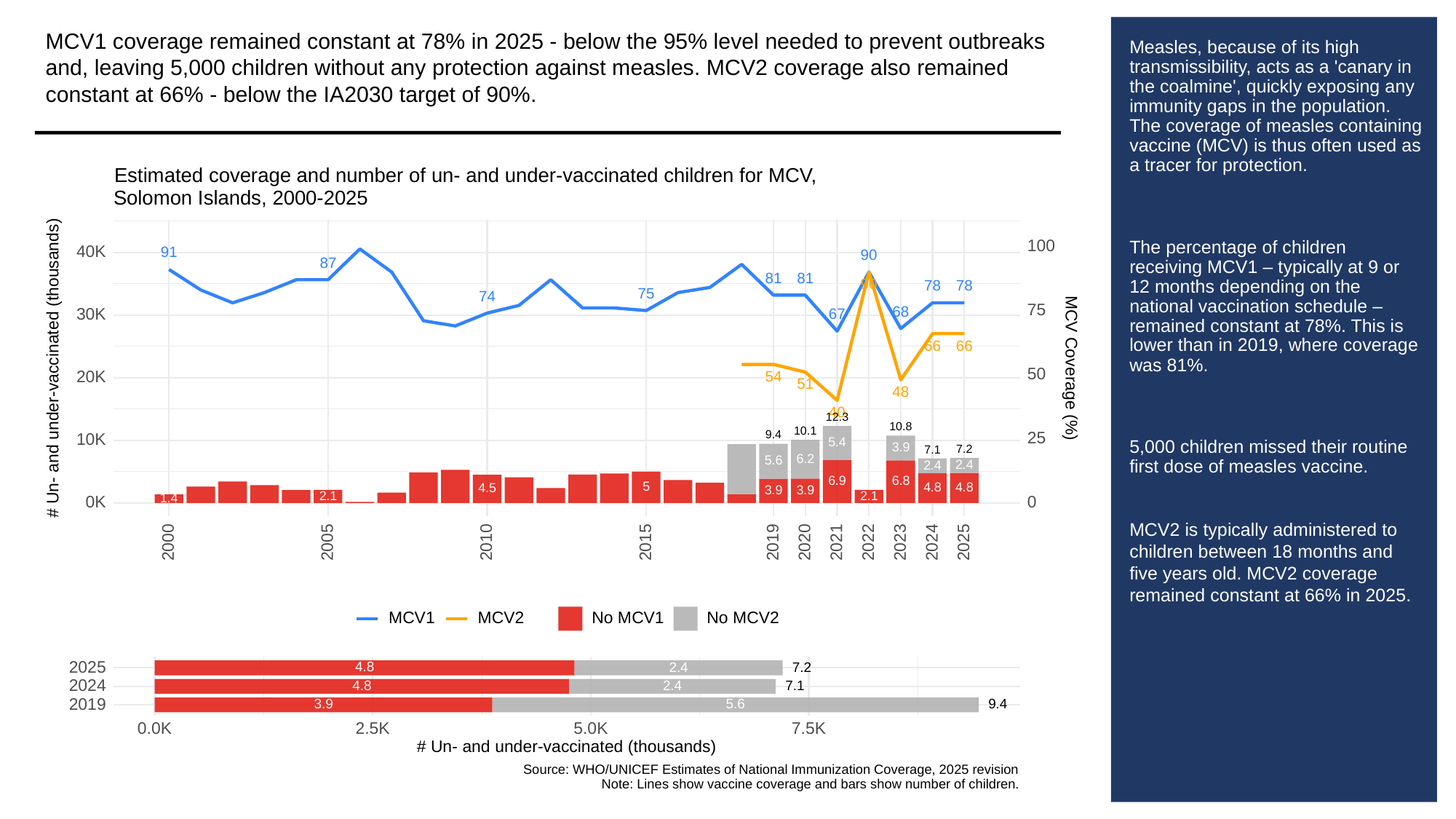

MCV1 coverage remained constant at 78% in 2025 - below the 95% level needed to prevent outbreaks and, leaving 5,000 children without any protection against measles. MCV2 coverage also remained constant at 66% - below the IA2030 target of 90%.
# Measles, because of its high transmissibility, acts as a 'canary in the coalmine', quickly exposing any immunity gaps in the population. The coverage of measles containing vaccine (MCV) is thus often used as a tracer for protection.

The percentage of children receiving MCV1 – typically at 9 or 12 months depending on the national vaccination schedule – remained constant at 78%. This is lower than in 2019, where coverage was 81%.

5,000 children missed their routine first dose of measles vaccine.

MCV2 is typically administered to children between 18 months and five years old. MCV2 coverage remained constant at 66% in 2025.

Estimated coverage and number of un- and under-vaccinated children for MCV,
Solomon Islands, 2000-2025

100
40K
91

90

87

81
81
90
78
78

75
74
75
68
30K
67

66
66

# Un- and under-vaccinated (thousands)
MCV Coverage (%)
50
20K
54

51
48
40

12.3
10.8

10.1
9.4
25
10K

5.4

3.9

7.2
7.1
6.2
5.6

2.4
2.4

6.9
6.8

5

4.8
4.8
4.5

3.9
3.9

2.1
2.1

1.4

0K
0

2023
2000
2005
2010
2015
2019
2020
2021
2022
2024
2025

MCV1
MCV2
No MCV1
No MCV2

2025
4.8
2.4
7.2

2024
4.8
2.4
7.1

2019
3.9
5.6
9.4

0.0K
2.5K
5.0K
7.5K
# Un- and under-vaccinated (thousands)
Source: WHO/UNICEF Estimates of National Immunization Coverage, 2025 revision
Note: Lines show vaccine coverage and bars show number of children.